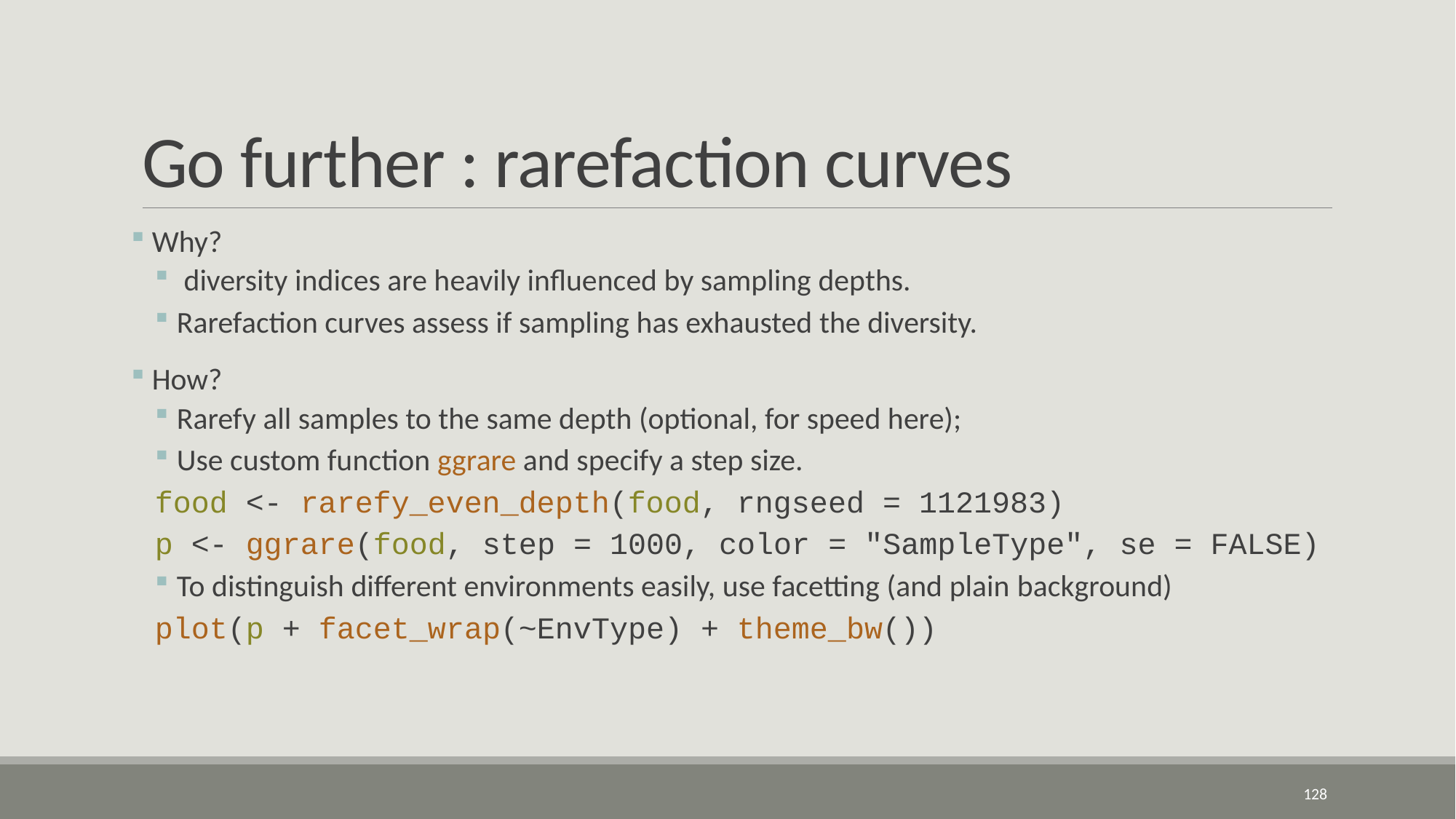

# Go further : rarefaction curves
 Why?
 diversity indices are heavily influenced by sampling depths.
Rarefaction curves assess if sampling has exhausted the diversity.
 How?
Rarefy all samples to the same depth (optional, for speed here);
Use custom function ggrare and specify a step size.
food <- rarefy_even_depth(food, rngseed = 1121983)
p <- ggrare(food, step = 1000, color = "SampleType", se = FALSE)
To distinguish different environments easily, use facetting (and plain background)
plot(p + facet_wrap(~EnvType) + theme_bw())
128